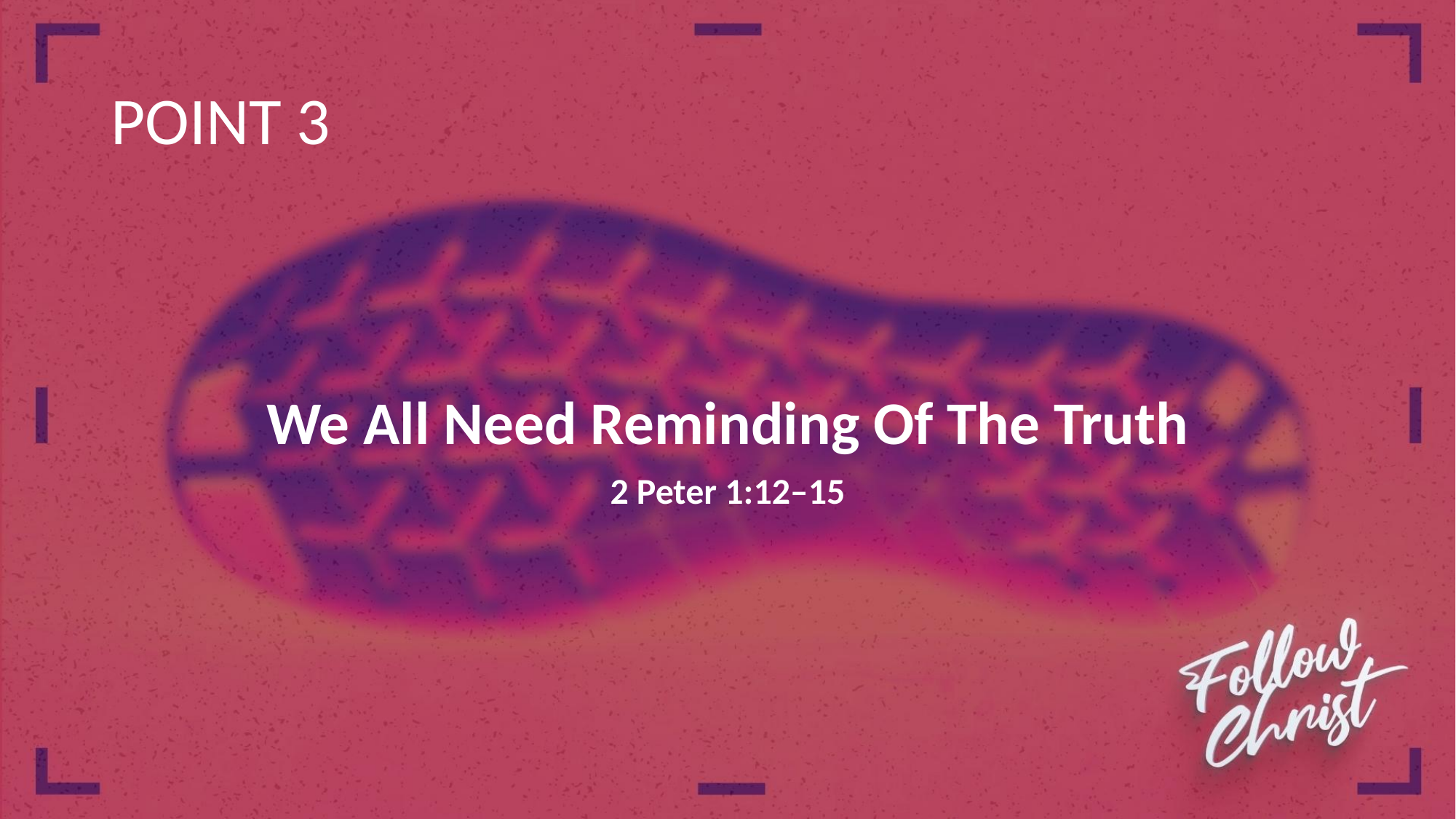

# POINT 3

We All Need Reminding Of The Truth
2 Peter 1:12–15